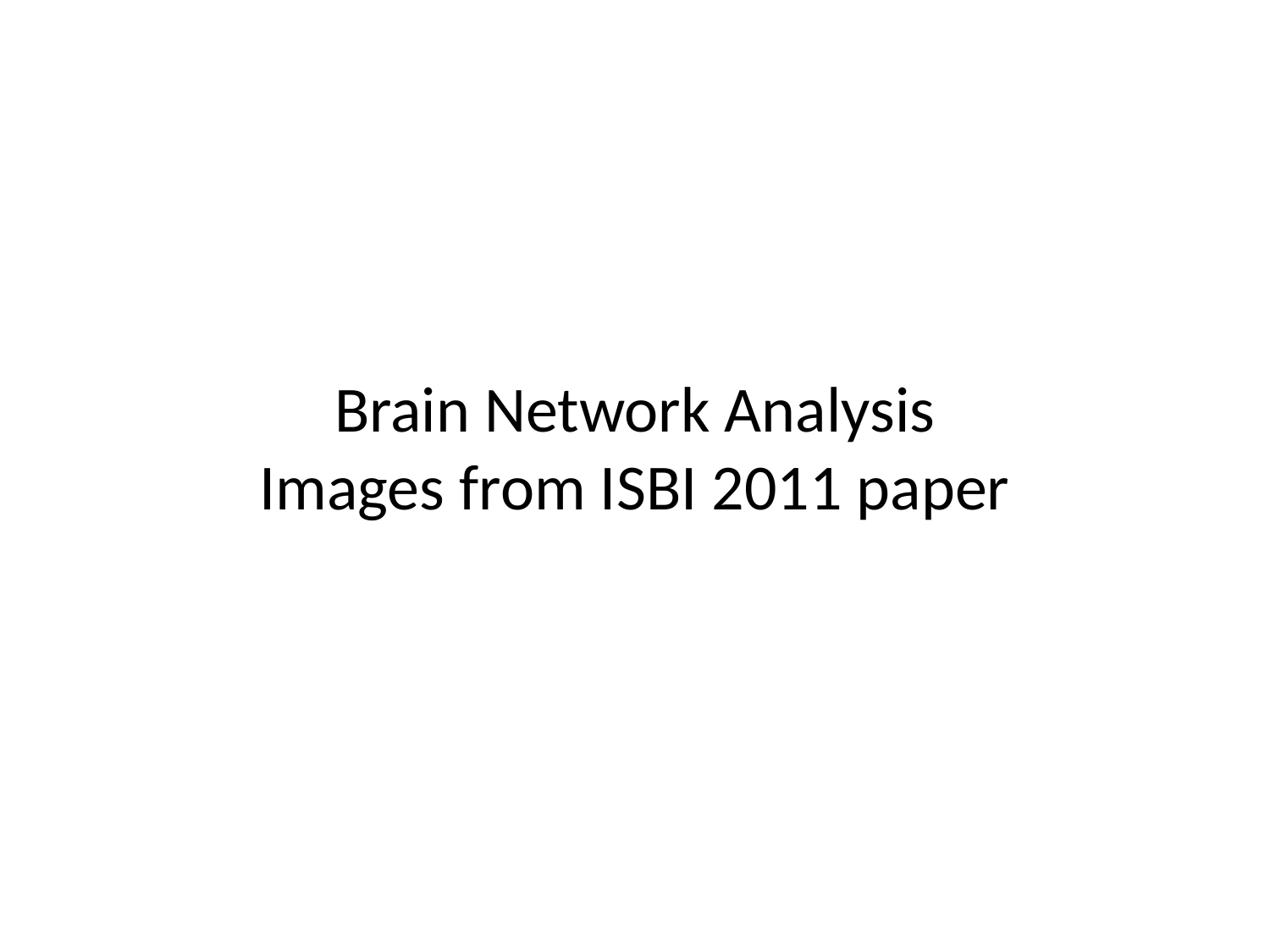

# Brain Network Analysis Images from ISBI 2011 paper